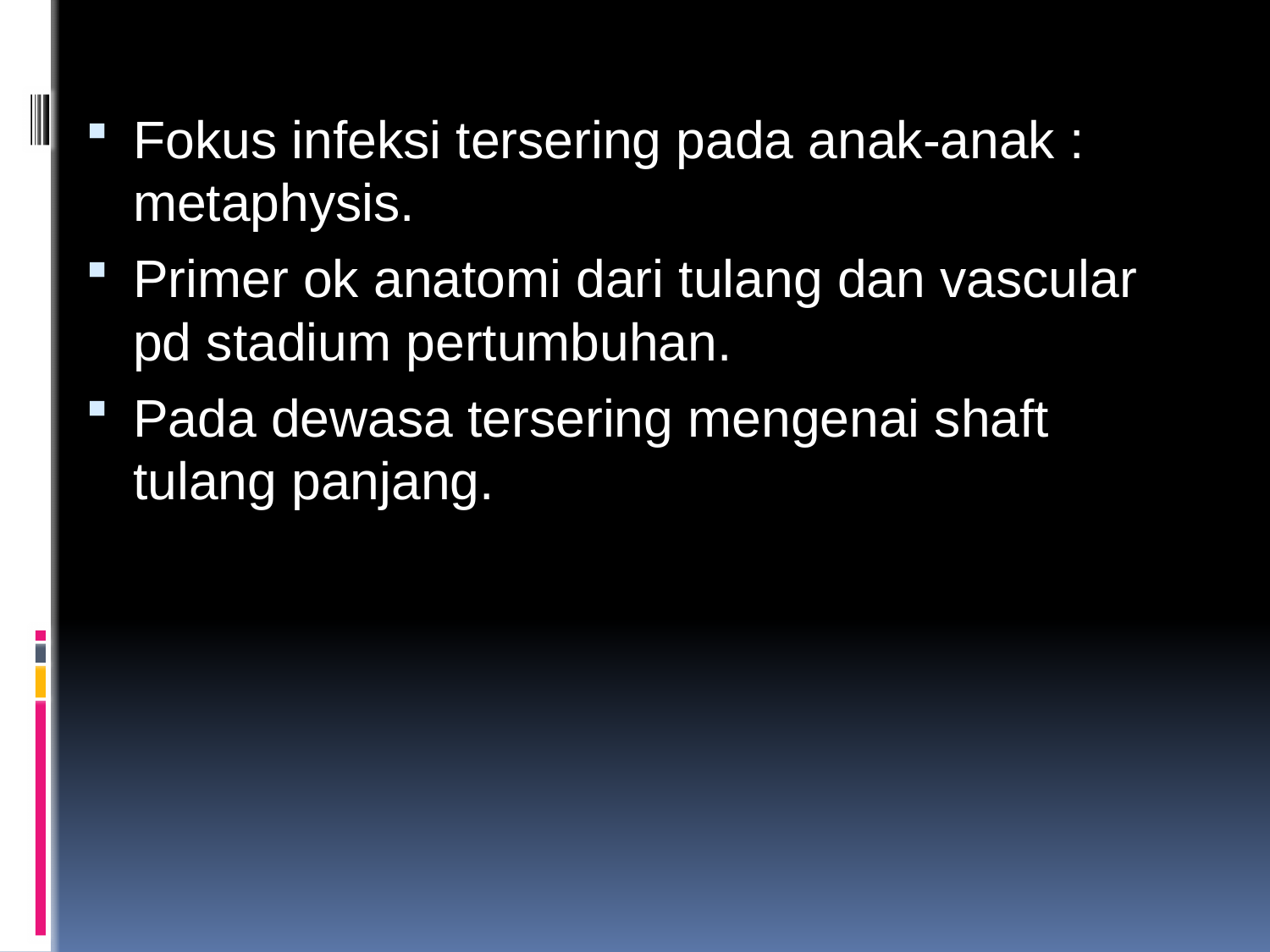

Fokus infeksi tersering pada anak-anak : metaphysis.
Primer ok anatomi dari tulang dan vascular pd stadium pertumbuhan.
Pada dewasa tersering mengenai shaft tulang panjang.